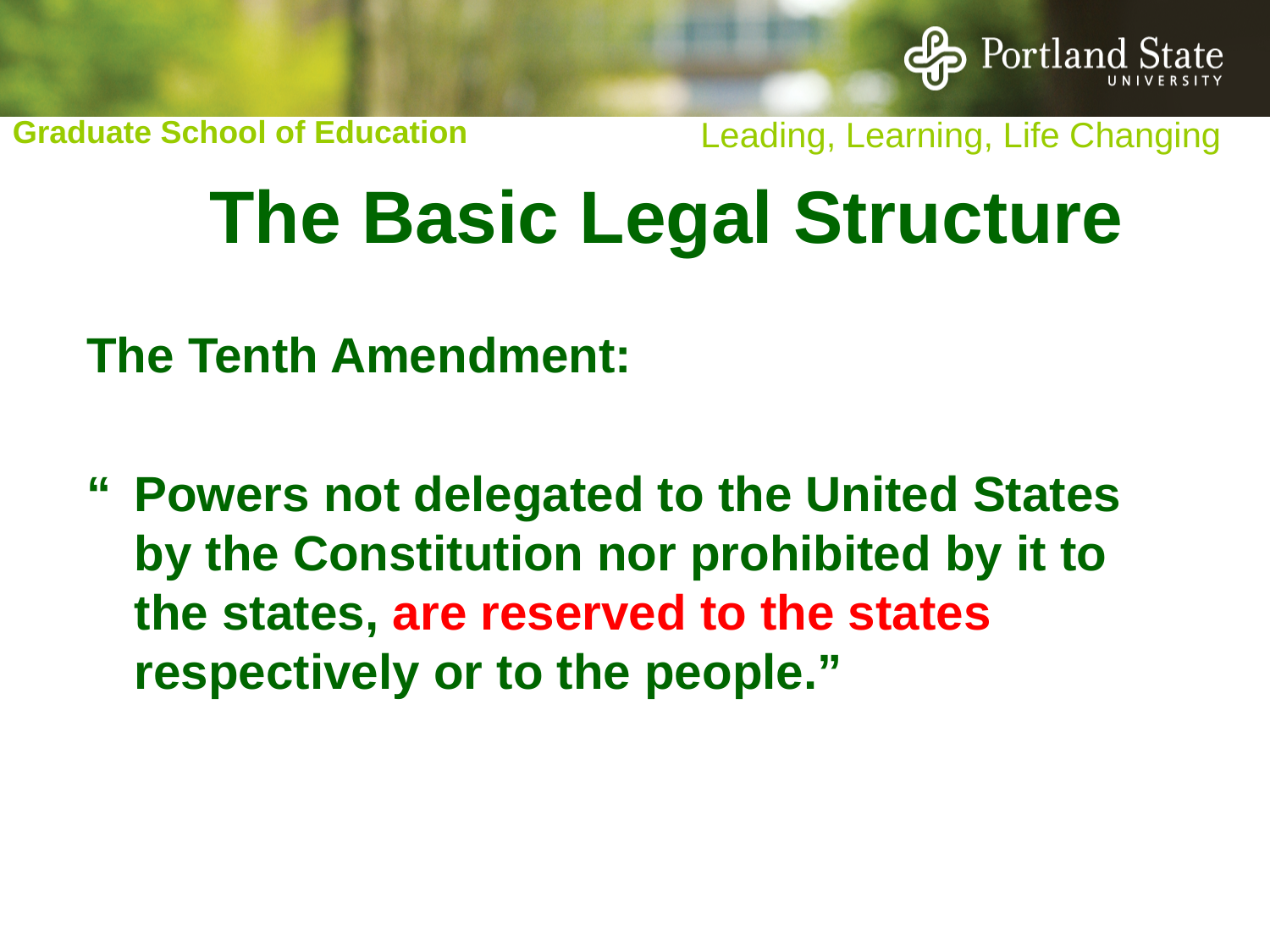

# The Basic Legal Structure
The Tenth Amendment:

“	Powers not delegated to the United States by the Constitution nor prohibited by it to the states, are reserved to the states respectively or to the people.”